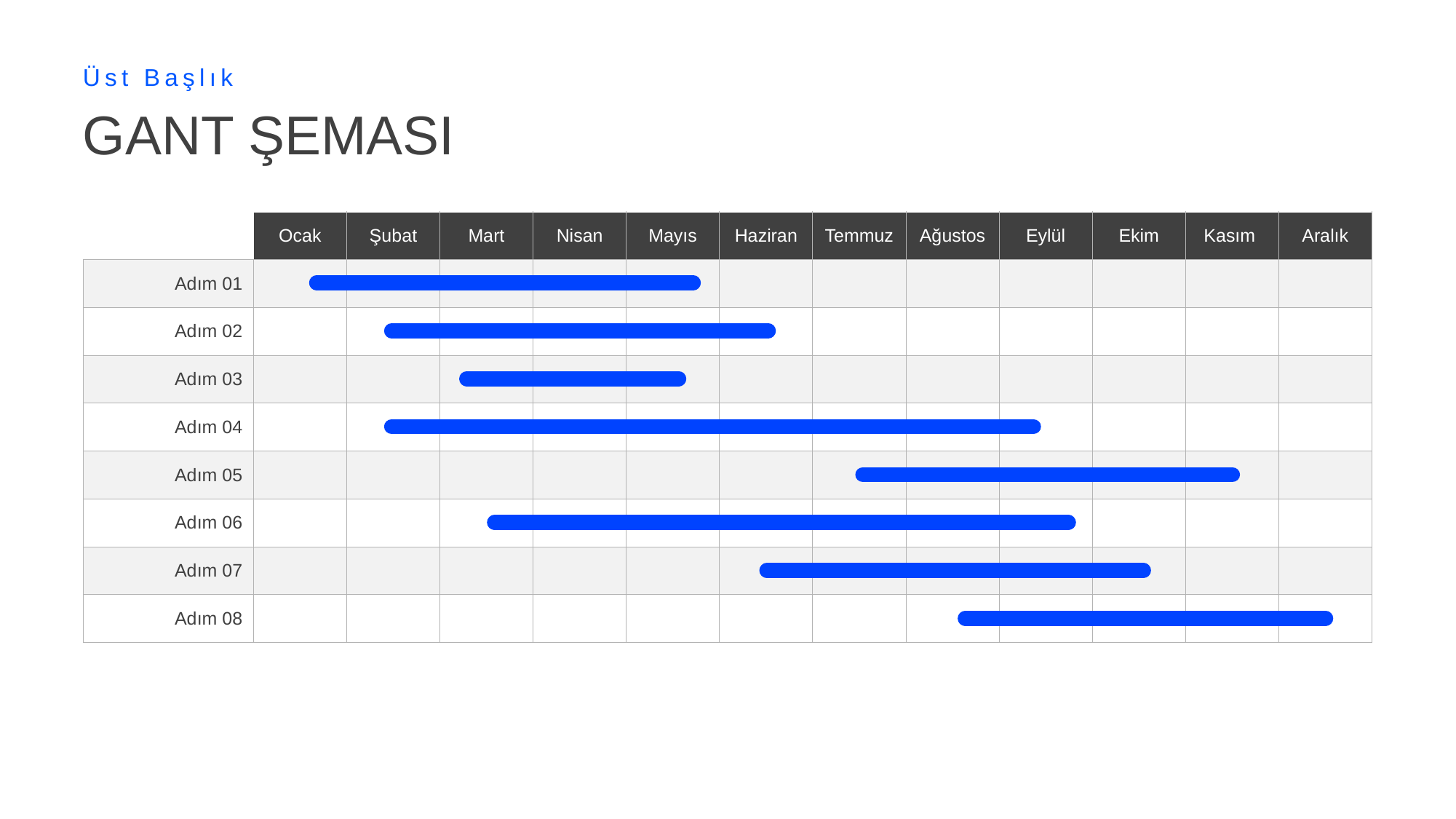

Üst Başlık
# GANT ŞEMASI
|  | Ocak | Şubat | Mart | Nisan | Mayıs | Haziran | Temmuz | Ağustos | Eylül | Ekim | Kasım | Aralık |
| --- | --- | --- | --- | --- | --- | --- | --- | --- | --- | --- | --- | --- |
| Adım 01 |  |  |  |  |  |  |  |  |  |  |  |  |
| Adım 02 |  |  |  |  |  |  |  |  |  |  |  |  |
| Adım 03 |  |  |  |  |  |  |  |  |  |  |  |  |
| Adım 04 |  |  |  |  |  |  |  |  |  |  |  |  |
| Adım 05 |  |  |  |  |  |  |  |  |  |  |  |  |
| Adım 06 |  |  |  |  |  |  |  |  |  |  |  |  |
| Adım 07 |  |  |  |  |  |  |  |  |  |  |  |  |
| Adım 08 |  |  |  |  |  |  |  |  |  |  |  |  |